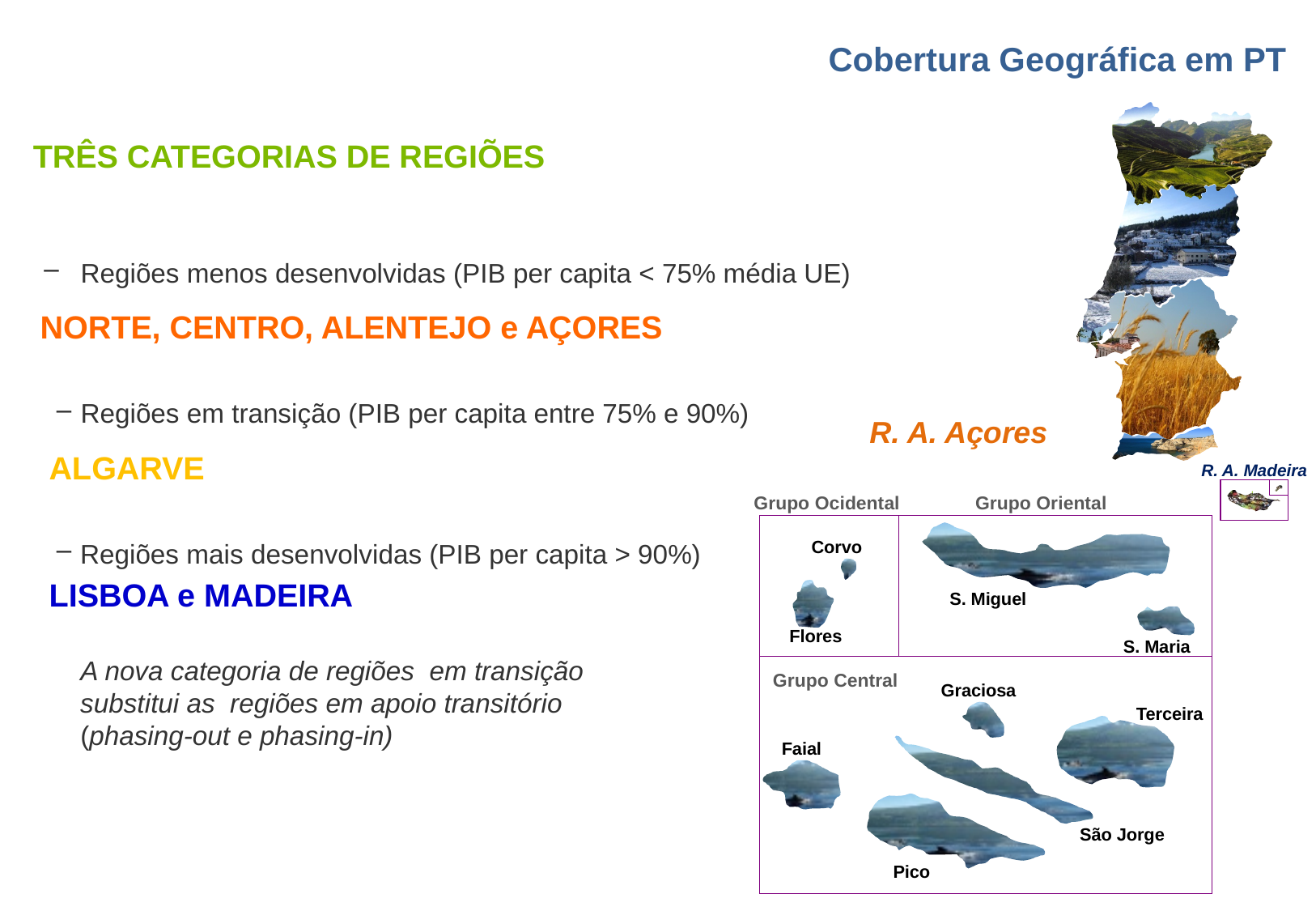

Cobertura Geográfica em PT

TRÊS CATEGORIAS DE REGIÕES
Regiões menos desenvolvidas (PIB per capita < 75% média UE)
NORTE, CENTRO, ALENTEJO e AÇORES
Regiões em transição (PIB per capita entre 75% e 90%)
 ALGARVE
Regiões mais desenvolvidas (PIB per capita > 90%)
 LISBOA e MADEIRA
A nova categoria de regiões  em transição
substitui as  regiões em apoio transitório
(phasing-out e phasing-in)

R. A. Açores
Grupo Ocidental
Grupo Oriental

Corvo

S. Miguel

Flores

S. Maria
Graciosa
Terceira

Faial

São Jorge
Pico
Grupo Central

R. A. Madeira